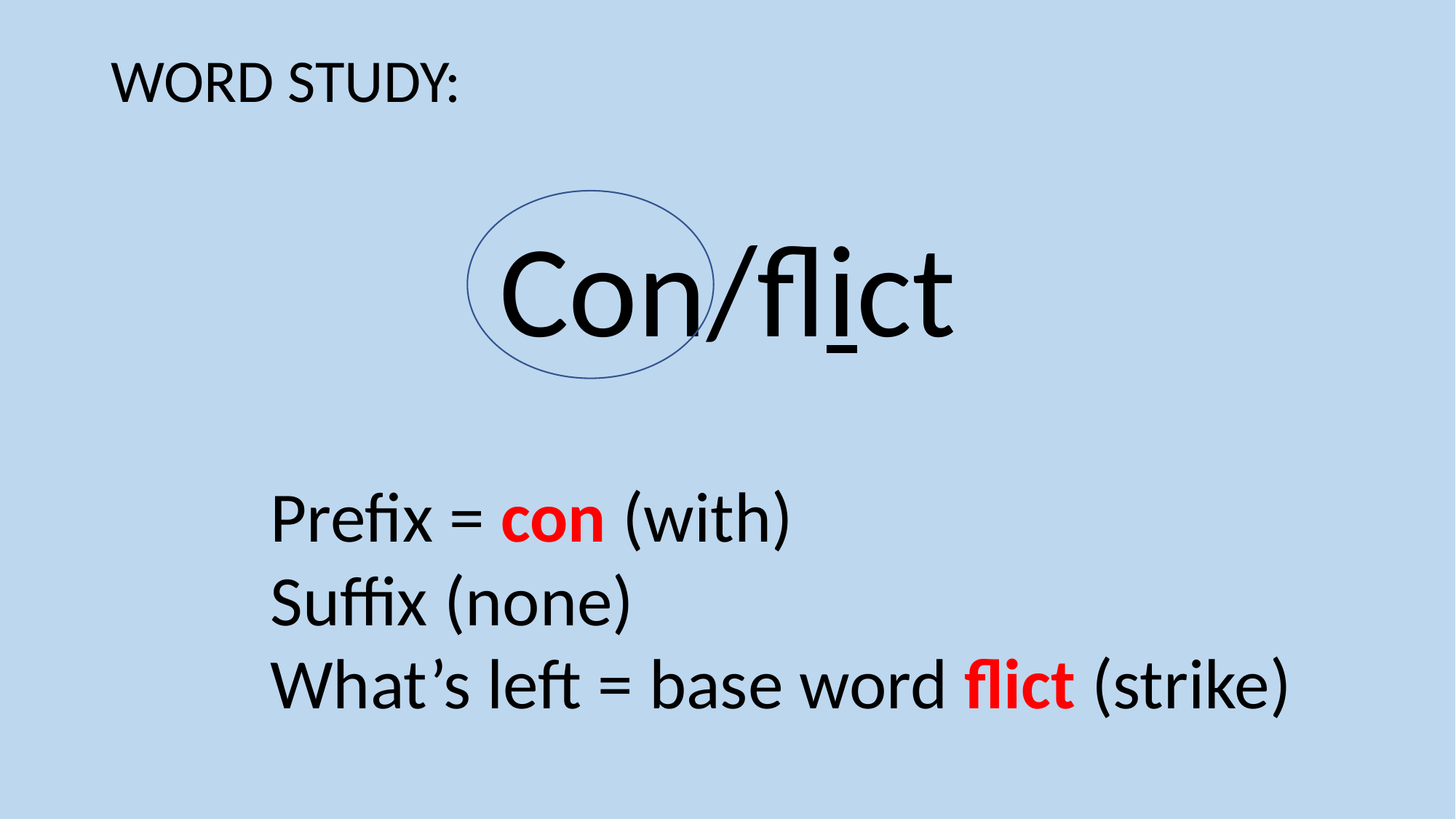

# WORD STUDY:

Con/flict

Prefix = con (with)
Suffix (none)
What’s left = base word flict (strike)